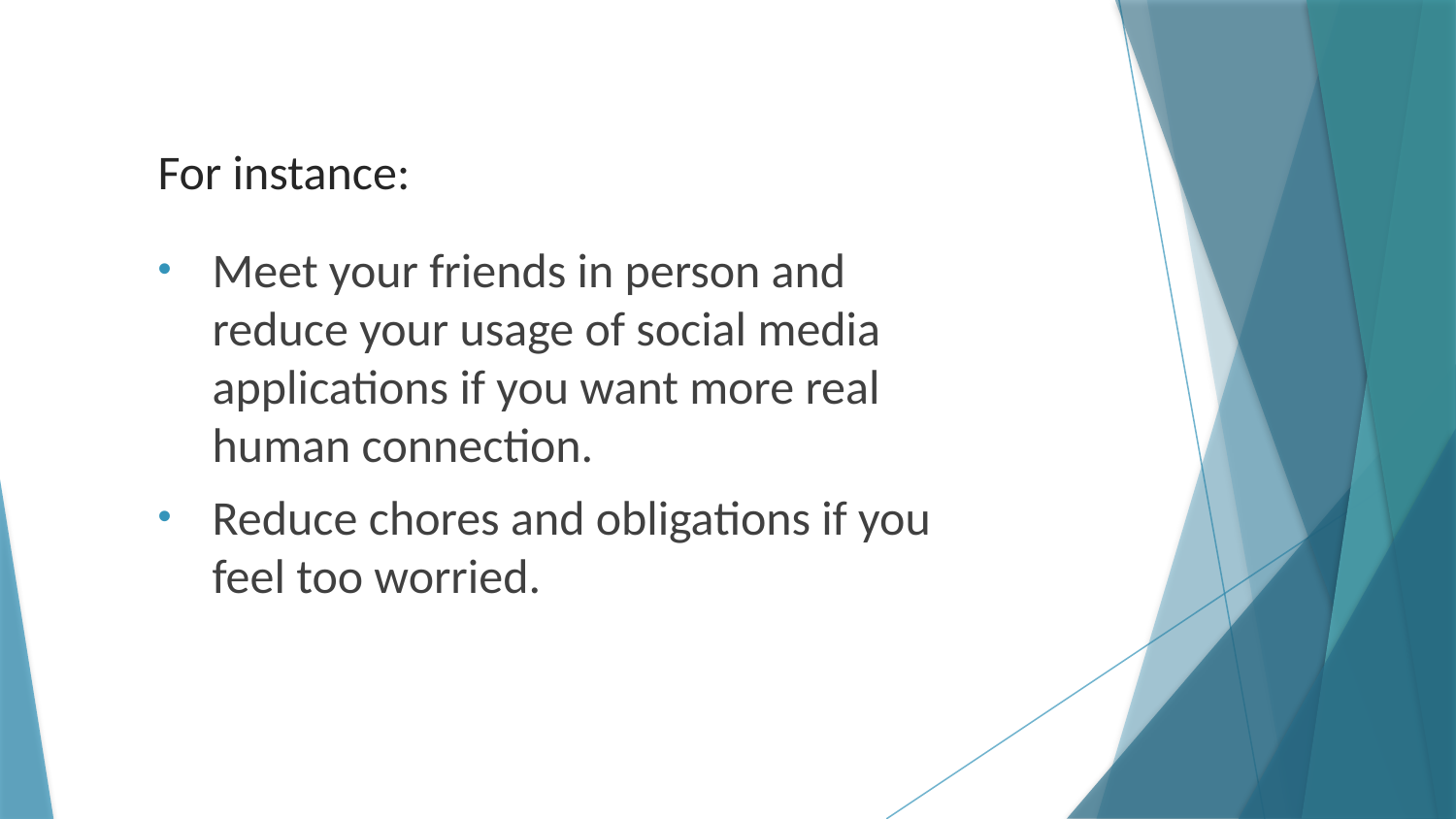

For instance:
Meet your friends in person and reduce your usage of social media applications if you want more real human connection.
Reduce chores and obligations if you feel too worried.